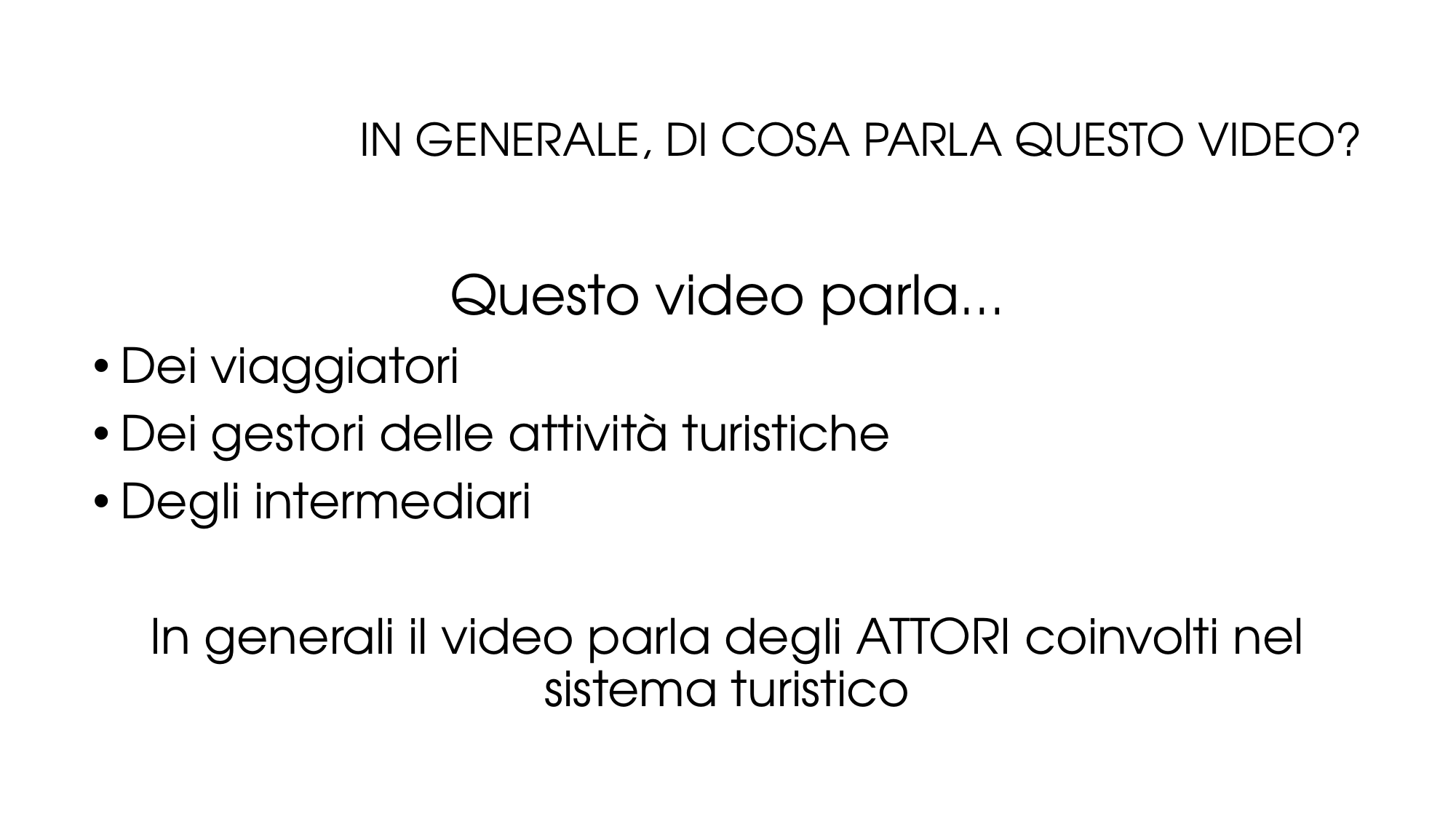

# In generale, di cosa parla questo video?
Questo video parla...
Dei viaggiatori
Dei gestori delle attività turistiche
Degli intermediari

In generali il video parla degli ATTORI coinvolti nel sistema turistico